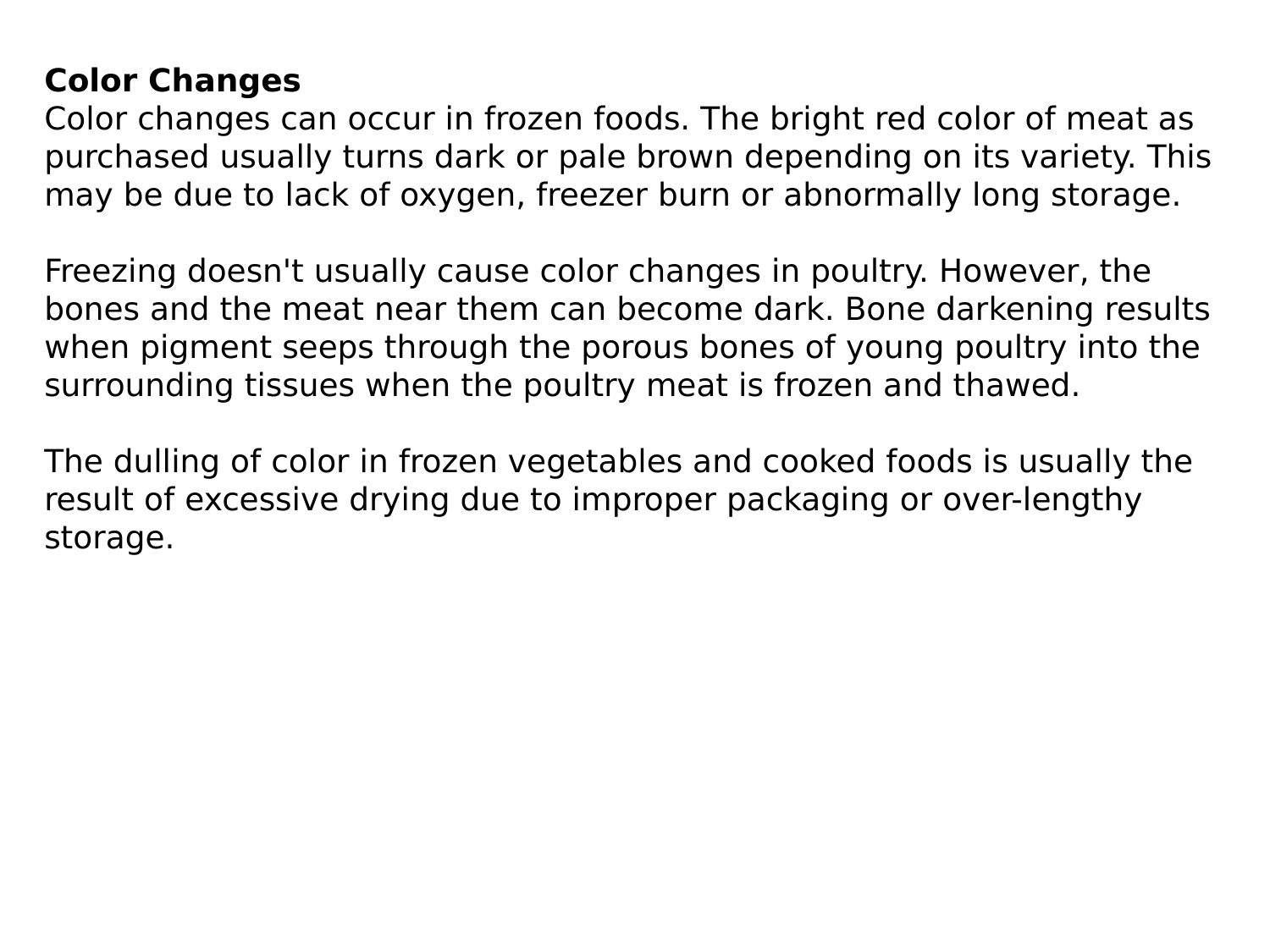

Color Changes
Color changes can occur in frozen foods. The bright red color of meat as purchased usually turns dark or pale brown depending on its variety. This may be due to lack of oxygen, freezer burn or abnormally long storage.
Freezing doesn't usually cause color changes in poultry. However, the bones and the meat near them can become dark. Bone darkening results when pigment seeps through the porous bones of young poultry into the surrounding tissues when the poultry meat is frozen and thawed.
The dulling of color in frozen vegetables and cooked foods is usually the result of excessive drying due to improper packaging or over-lengthy storage.